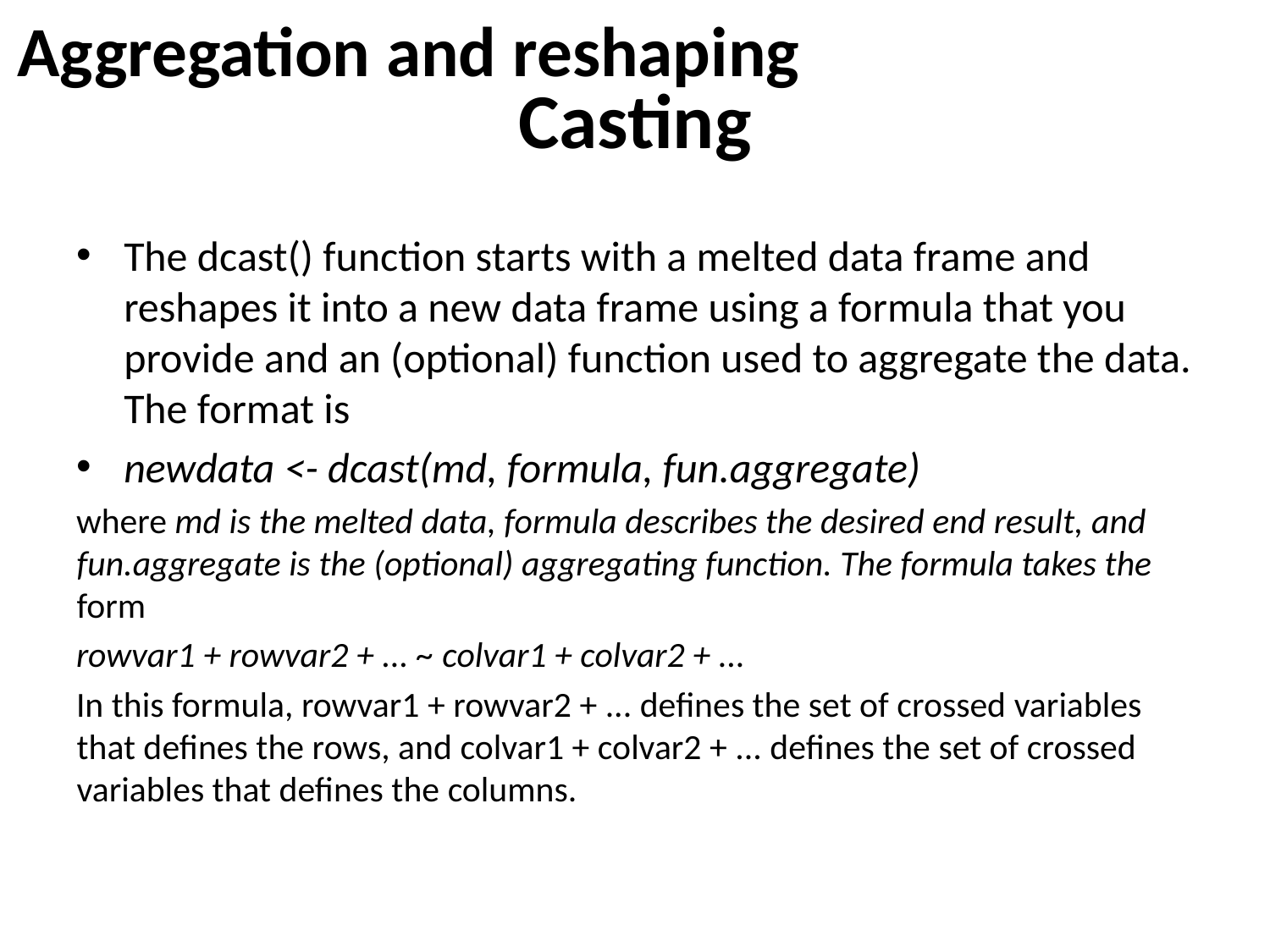

Aggregation and reshaping
# Casting
The dcast() function starts with a melted data frame and reshapes it into a new data frame using a formula that you provide and an (optional) function used to aggregate the data. The format is
newdata <- dcast(md, formula, fun.aggregate)
where md is the melted data, formula describes the desired end result, and fun.aggregate is the (optional) aggregating function. The formula takes the form
rowvar1 + rowvar2 + ... ~ colvar1 + colvar2 + ...
In this formula, rowvar1 + rowvar2 + ... defines the set of crossed variables that defines the rows, and colvar1 + colvar2 + ... defines the set of crossed variables that defines the columns.